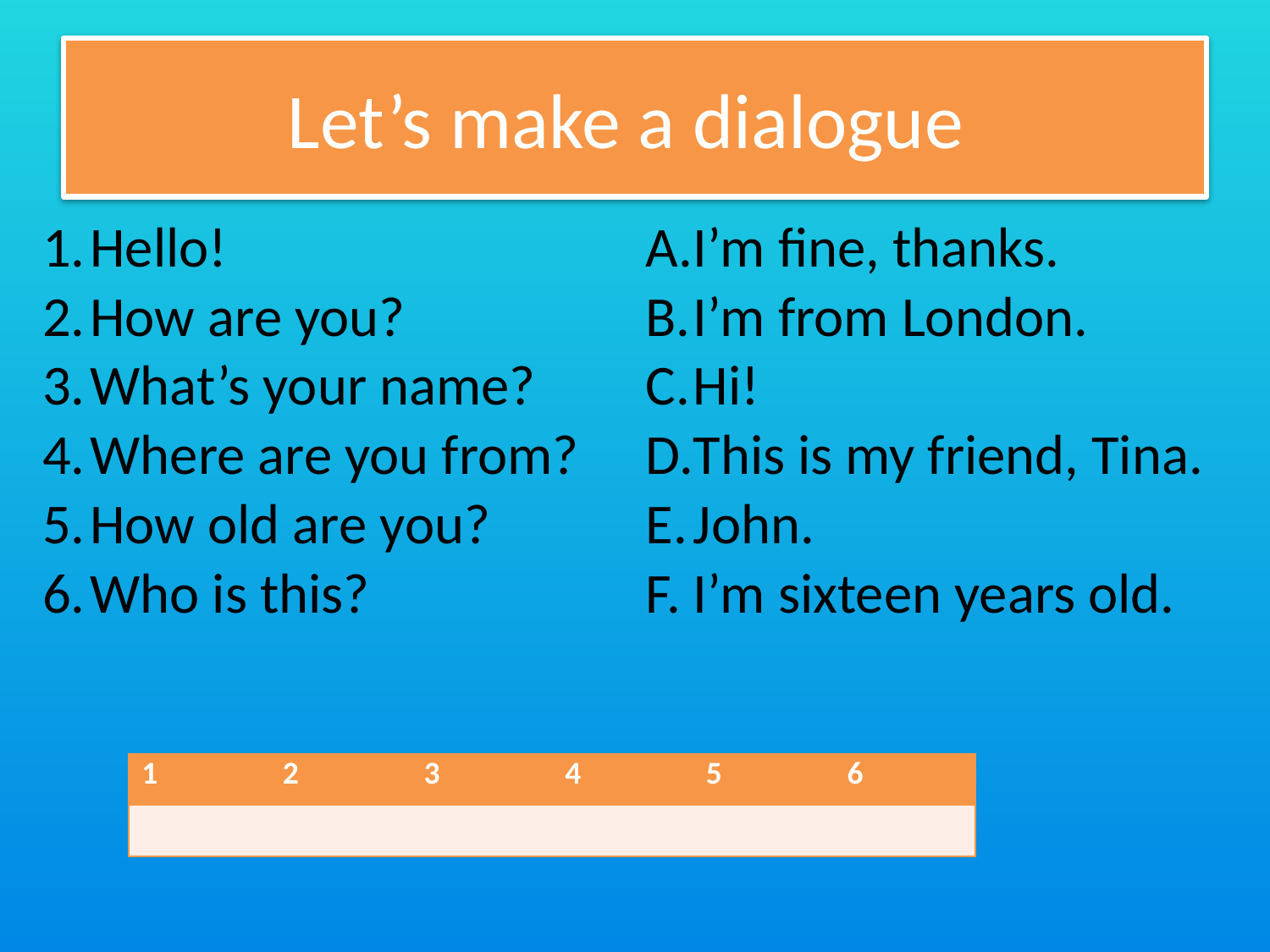

# Let’s make a dialogue
| Hello! | I’m fine, thanks. |
| --- | --- |
| How are you? | I’m from London. |
| What’s your name? | Hi! |
| Where are you from? | This is my friend, Tina. |
| How old are you? | John. |
| Who is this? | I’m sixteen years old. |
| 1 | 2 | 3 | 4 | 5 | 6 |
| --- | --- | --- | --- | --- | --- |
|  |  |  |  |  |  |